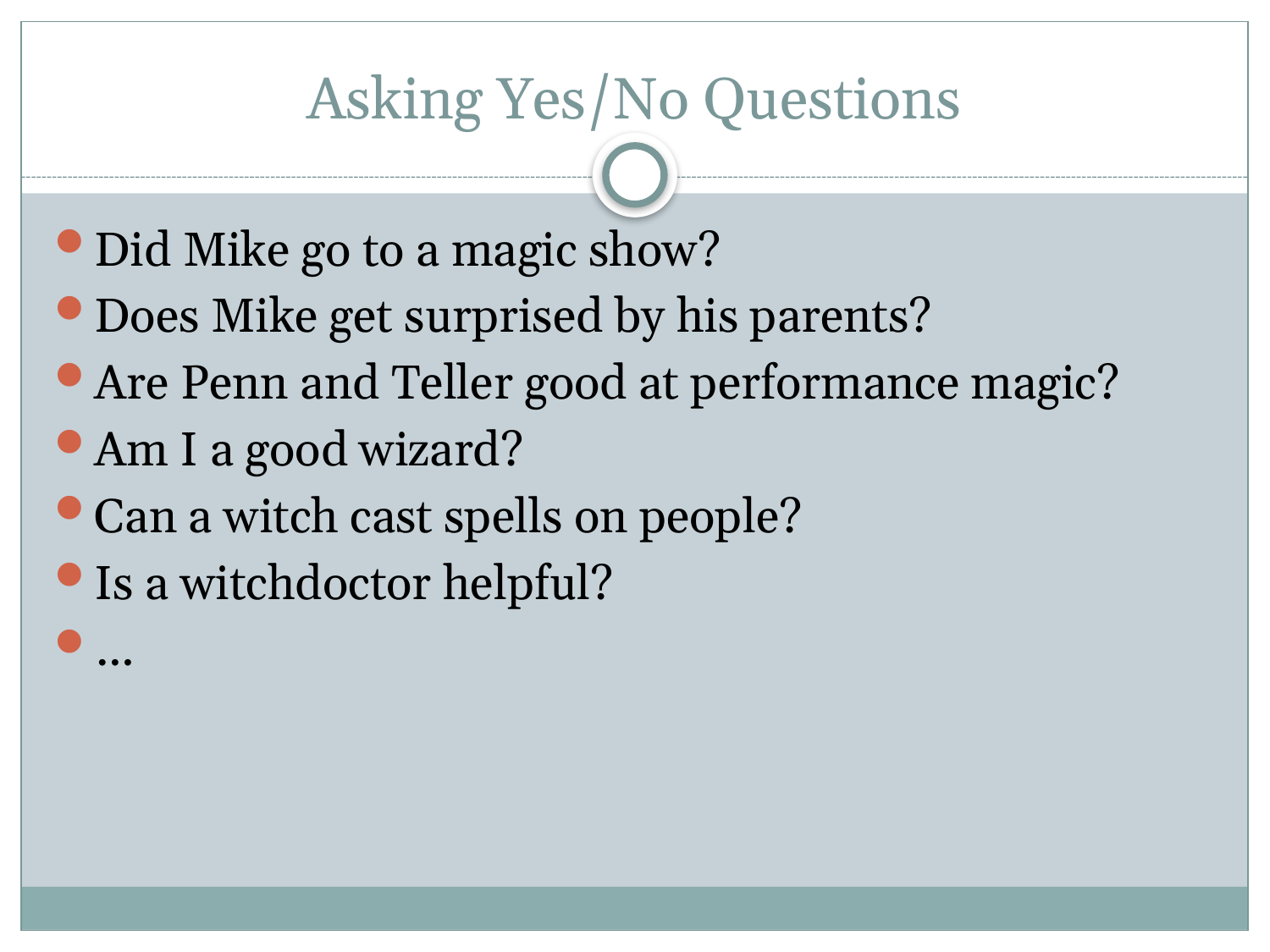

# Asking Yes/No Questions
Did Mike go to a magic show?
Does Mike get surprised by his parents?
Are Penn and Teller good at performance magic?
Am I a good wizard?
Can a witch cast spells on people?
Is a witchdoctor helpful?
…